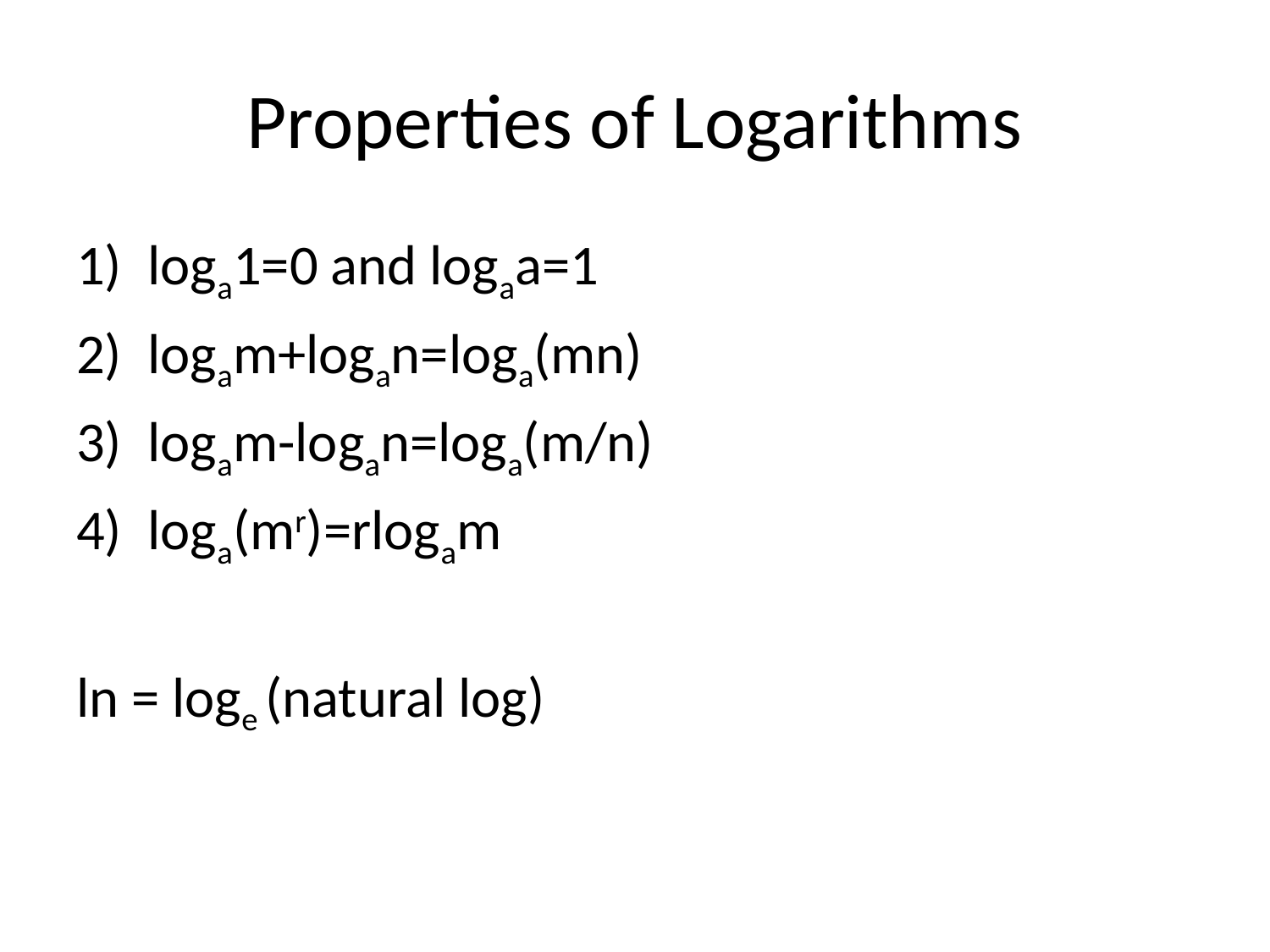

# Properties of Logarithms
loga1=0 and logaa=1
logam+logan=loga(mn)
logam-logan=loga(m/n)
loga(mr)=rlogam

ln = loge (natural log)